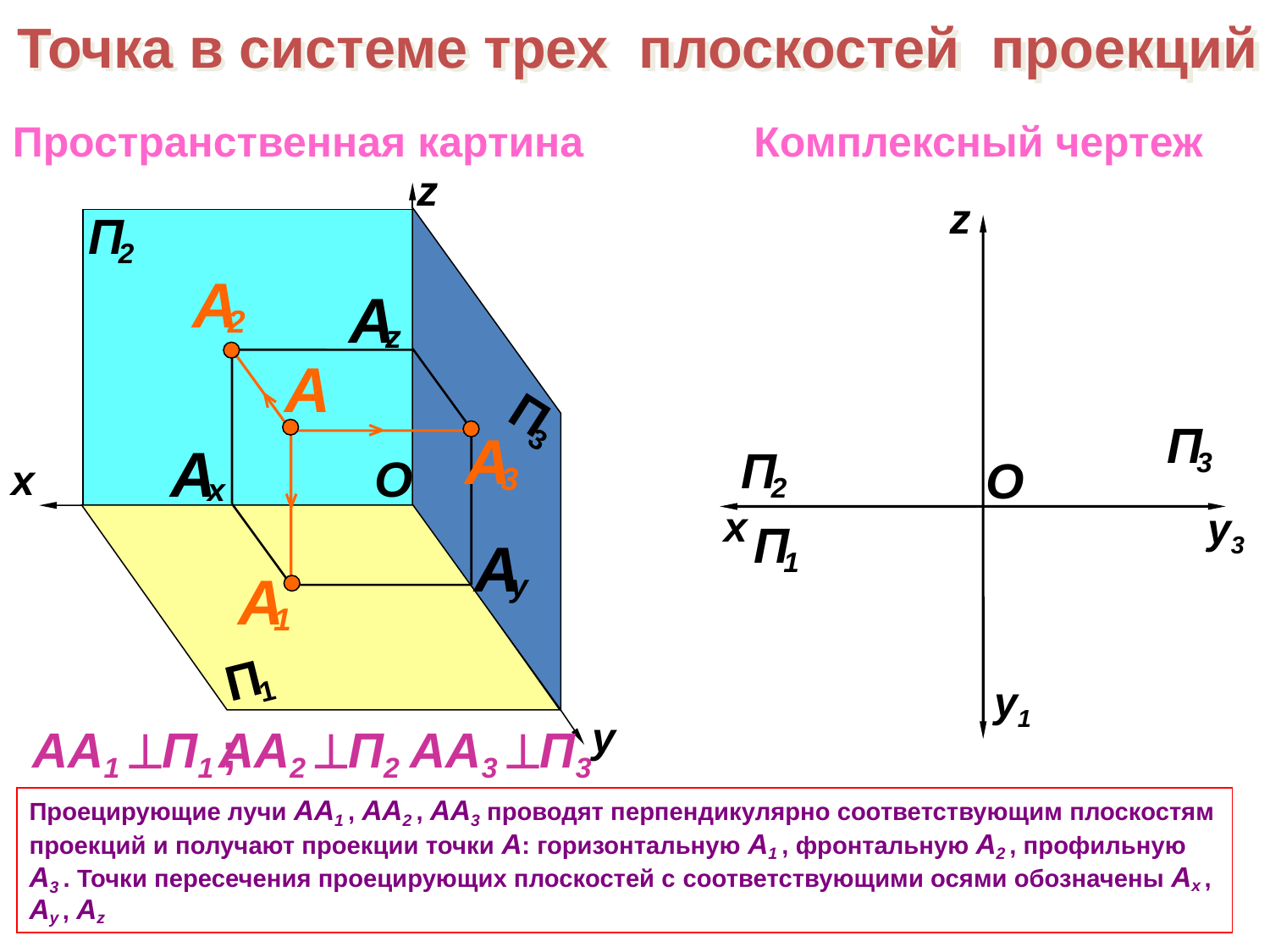

Точка в системе трех  плоскостей  проекций
Пространственная картина
Комплексный чертеж
z
z

П
3
П
2
O
x
y3

П
1
y1

П
2

П
3

П
1
А
2

А
3

А
1

А
z

А
x

А
y

A

O
x

y

АА1 ⊥П1 ;
АА2 ⊥П2
АА3 ⊥П3
Проецирующие лучи АА1 , АА2 , АА3 проводят перпендикулярно соответствующим плоскостям проекций и получают проекции точки А: горизонтальную А1 , фронтальную А2 , профильную А3 . Точки пересечения проецирующих плоскостей с соответствующими осями обозначены Ах , Аy , Аz